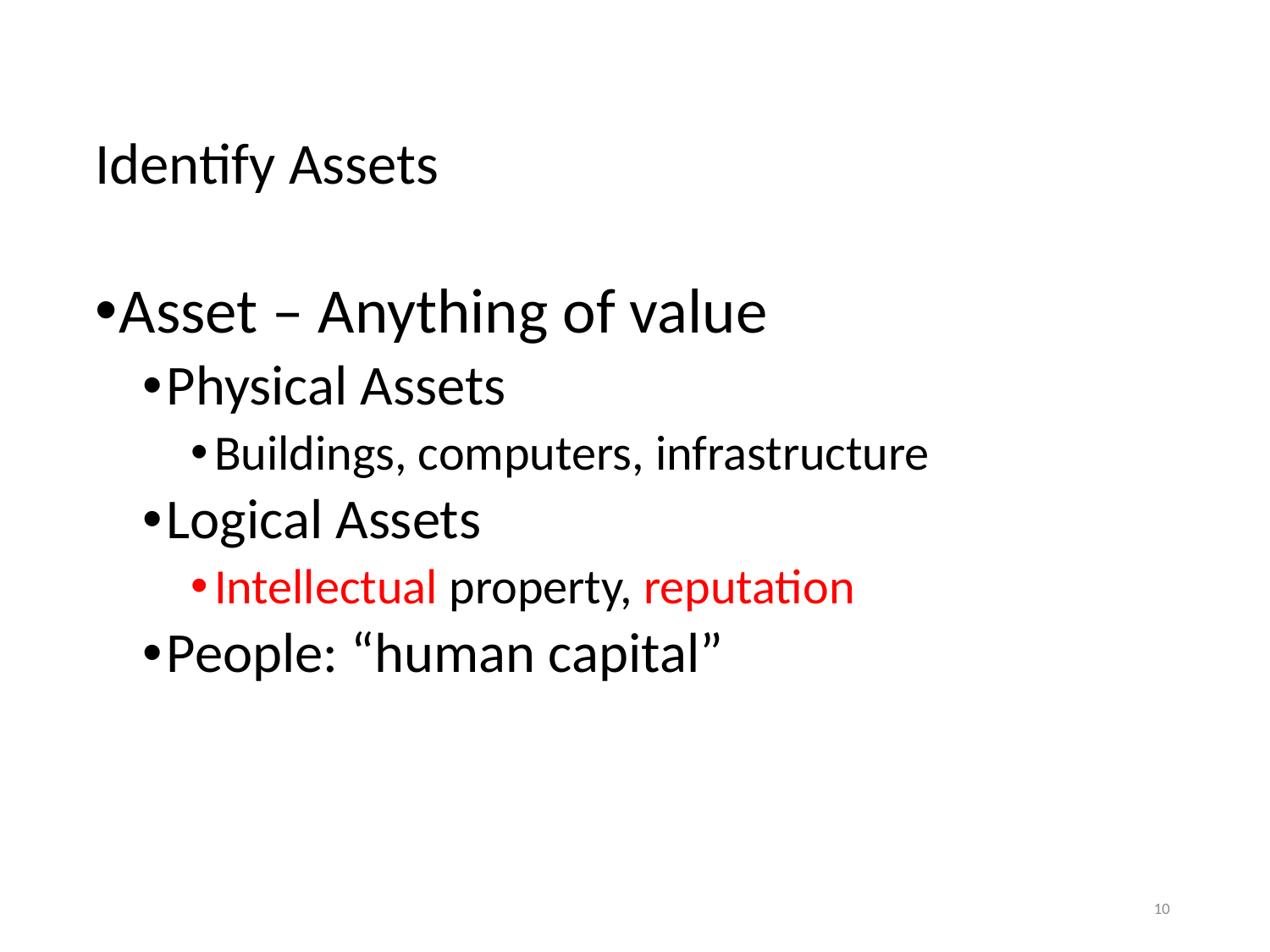

# Identify Assets
Asset – Anything of value
Physical Assets
Buildings, computers, infrastructure
Logical Assets
Intellectual property, reputation
People: “human capital”
10